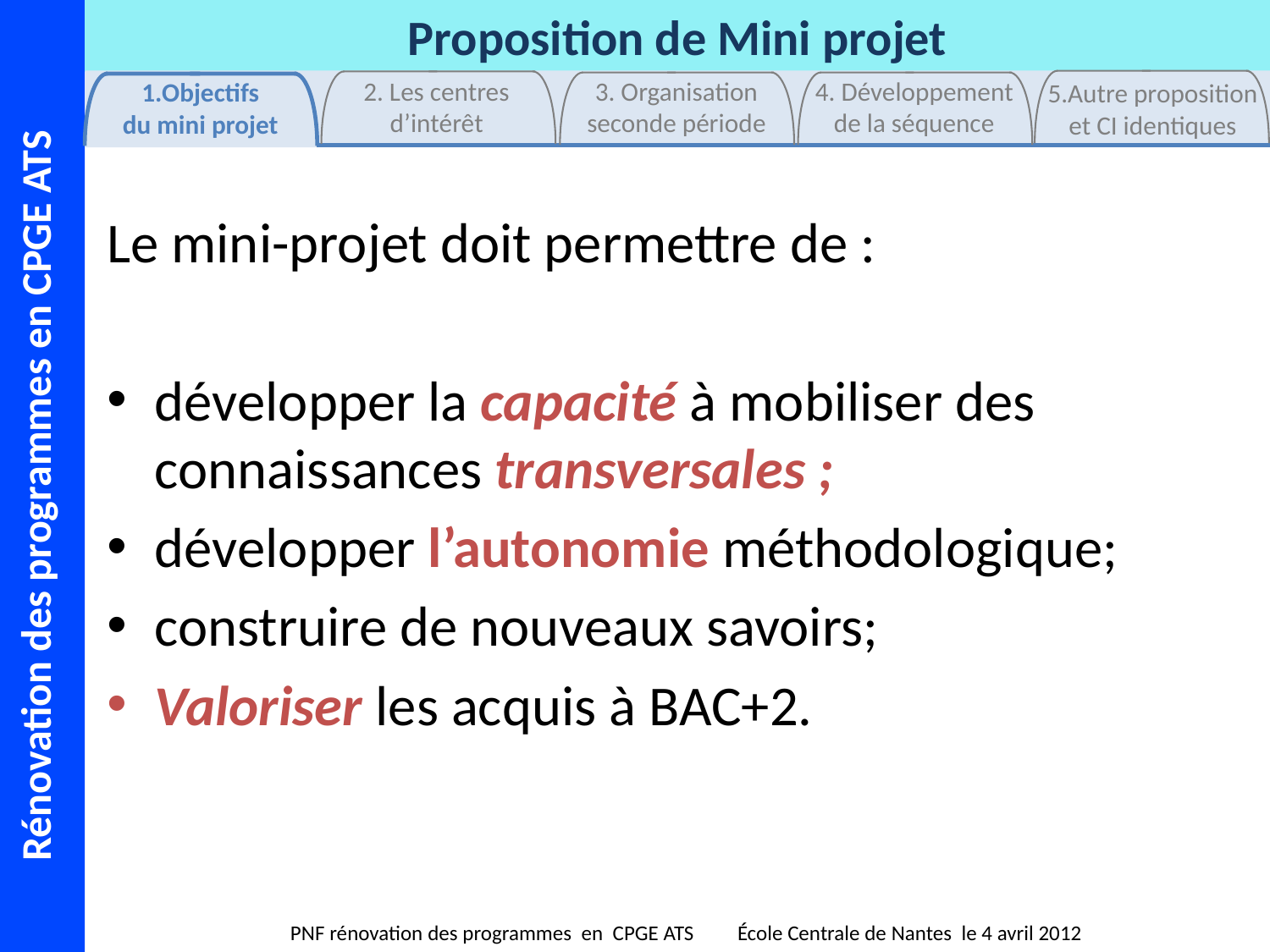

Le mini-projet doit permettre de :

développer la capacité à mobiliser des connaissances transversales ;
développer l’autonomie méthodologique;
construire de nouveaux savoirs;
Valoriser les acquis à BAC+2.